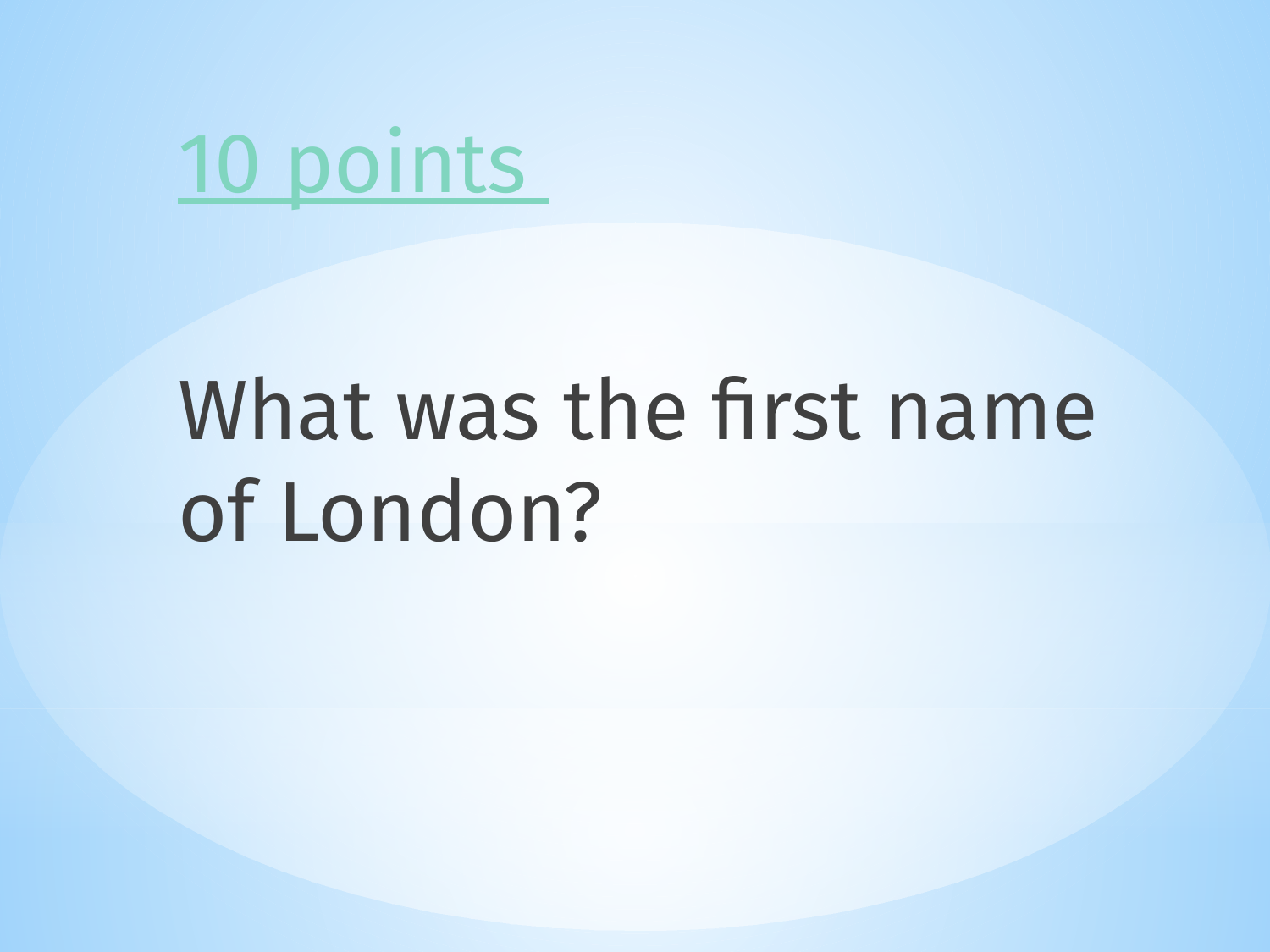

10 points

What was the first name of London?